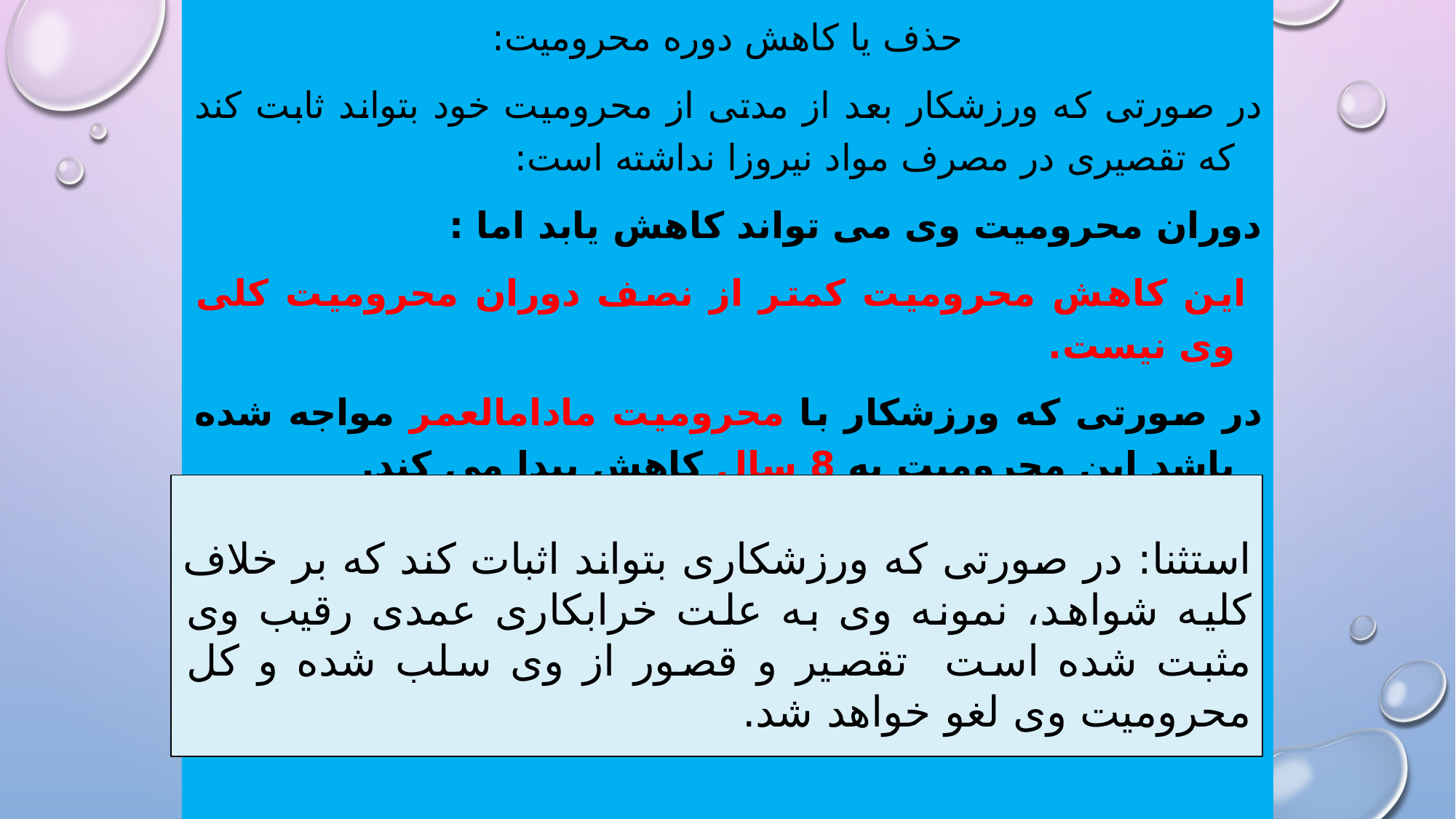

حذف یا کاهش دوره محرومیت:
در صورتی که ورزشکار بعد از مدتی از محرومیت خود بتواند ثابت کند که تقصیری در مصرف مواد نیروزا نداشته است:
دوران محرومیت وی می تواند کاهش یابد اما :
 این کاهش محرومیت کمتر از نصف دوران محرومیت کلی وی نیست.
در صورتی که ورزشکار با محرومیت مادامالعمر مواجه شده باشد این محرومیت به 8 سال کاهش پیدا می کند.

استثنا: در صورتی که ورزشکاری بتواند اثبات کند که بر خلاف کلیه شواهد، نمونه وی به علت خرابکاری عمدی رقیب وی مثبت شده است  تقصیر و قصور از وی سلب شده و کل محرومیت وی لغو خواهد شد.